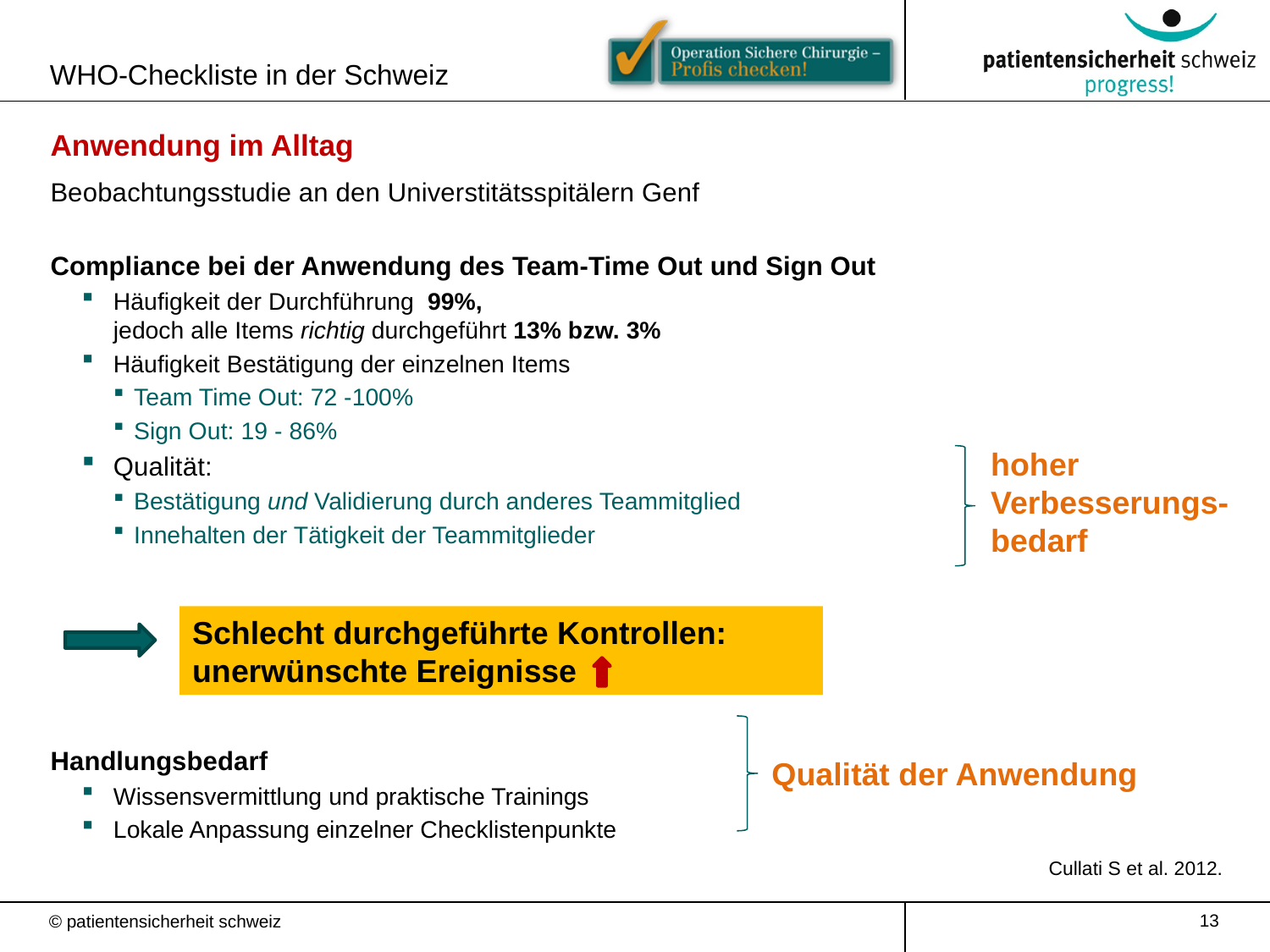

WHO-Checkliste in der Schweiz
Anwendung im Alltag
Beobachtungsstudie an den Universtitätsspitälern Genf

Compliance bei der Anwendung des Team-Time Out und Sign Out
Häufigkeit der Durchführung  99%,
jedoch alle Items richtig durchgeführt 13% bzw. 3%
Häufigkeit Bestätigung der einzelnen Items
Team Time Out: 72 -100%
Sign Out: 19 - 86%
Qualität:
Bestätigung und Validierung durch anderes Teammitglied
Innehalten der Tätigkeit der Teammitglieder

Handlungsbedarf
Wissensvermittlung und praktische Trainings
Lokale Anpassung einzelner Checklistenpunkte

hoher
Verbesserungs-
bedarf

Schlecht durchgeführte Kontrollen:  unerwünschte Ereignisse

Qualität der Anwendung
Cullati S et al. 2012.
13
© patientensicherheit schweiz